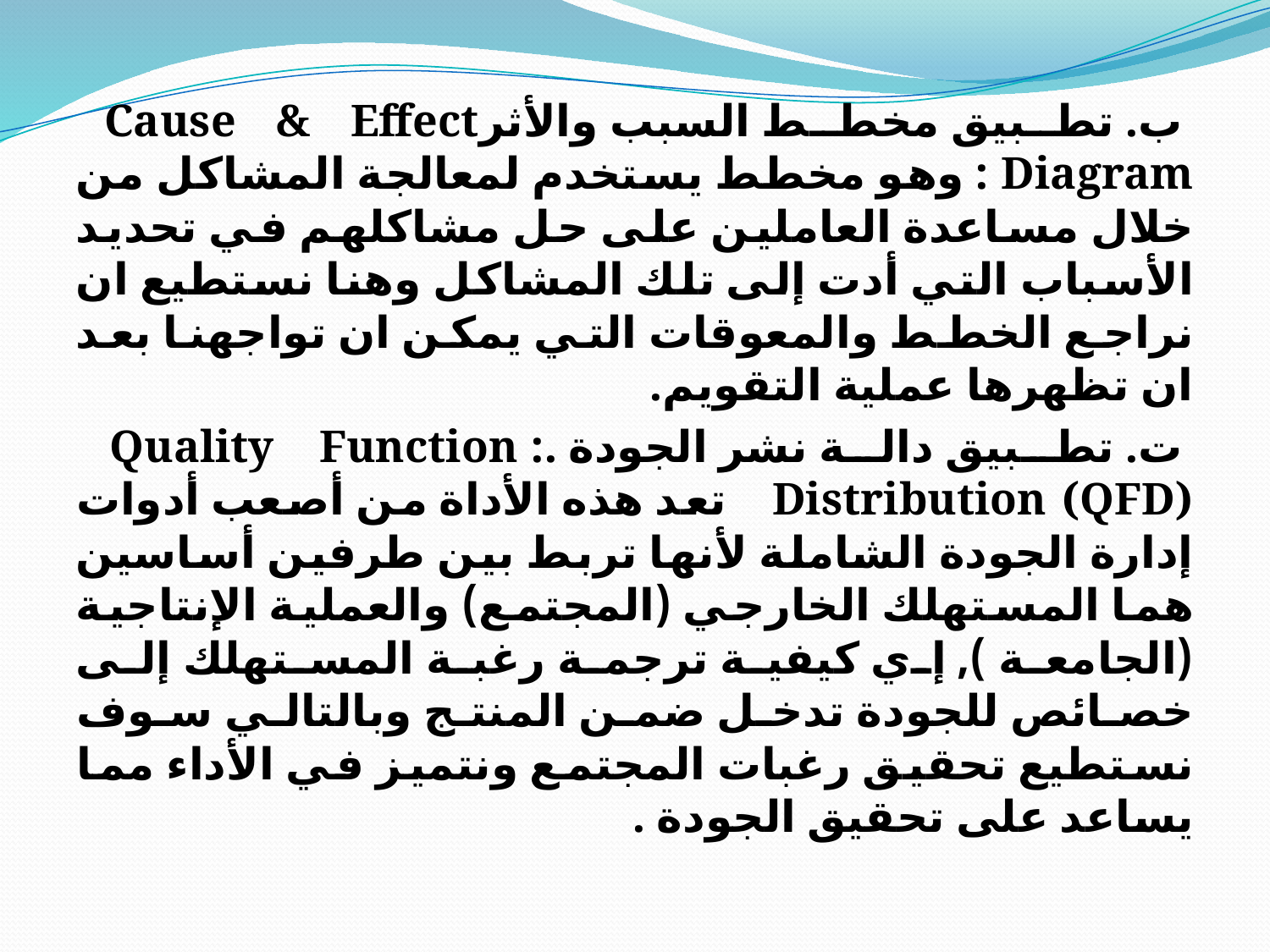

ب. تطبيق مخطط السبب والأثرCause & Effect Diagram : وهو مخطط يستخدم لمعالجة المشاكل من خلال مساعدة العاملين على حل مشاكلهم في تحديد الأسباب التي أدت إلى تلك المشاكل وهنا نستطيع ان نراجع الخطط والمعوقات التي يمكن ان تواجهنا بعد ان تظهرها عملية التقويم.
 ت. تطبيق دالة نشر الجودة .: Quality Function Distribution (QFD)    تعد هذه الأداة من أصعب أدوات إدارة الجودة الشاملة لأنها تربط بين طرفين أساسين هما المستهلك الخارجي (المجتمع) والعملية الإنتاجية (الجامعة ), إي كيفية ترجمة رغبة المستهلك إلى خصائص للجودة تدخل ضمن المنتج وبالتالي سوف نستطيع تحقيق رغبات المجتمع ونتميز في الأداء مما يساعد على تحقيق الجودة .